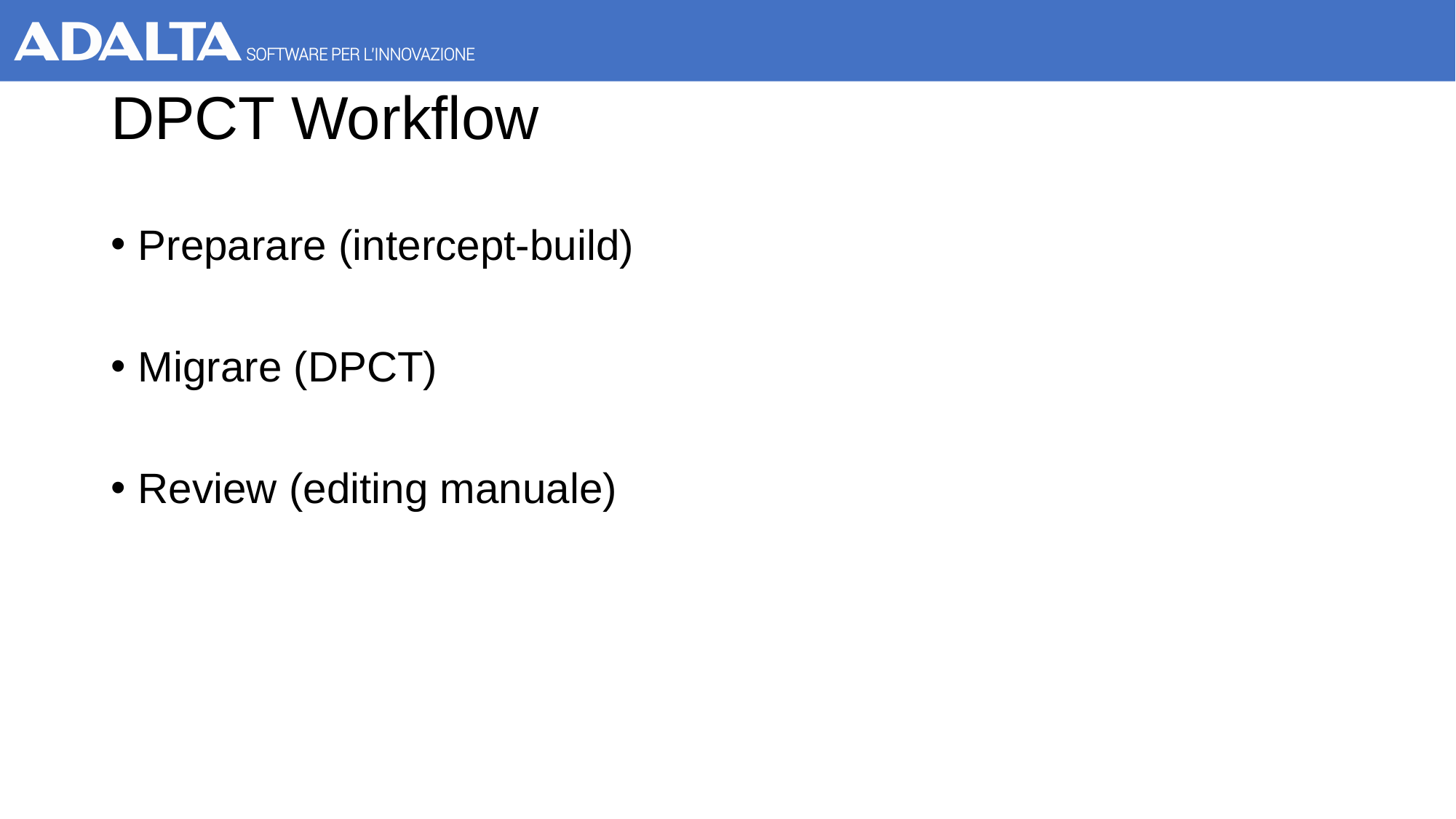

# DPCT Workflow
Preparare (intercept-build)

Migrare (DPCT)

Review (editing manuale)